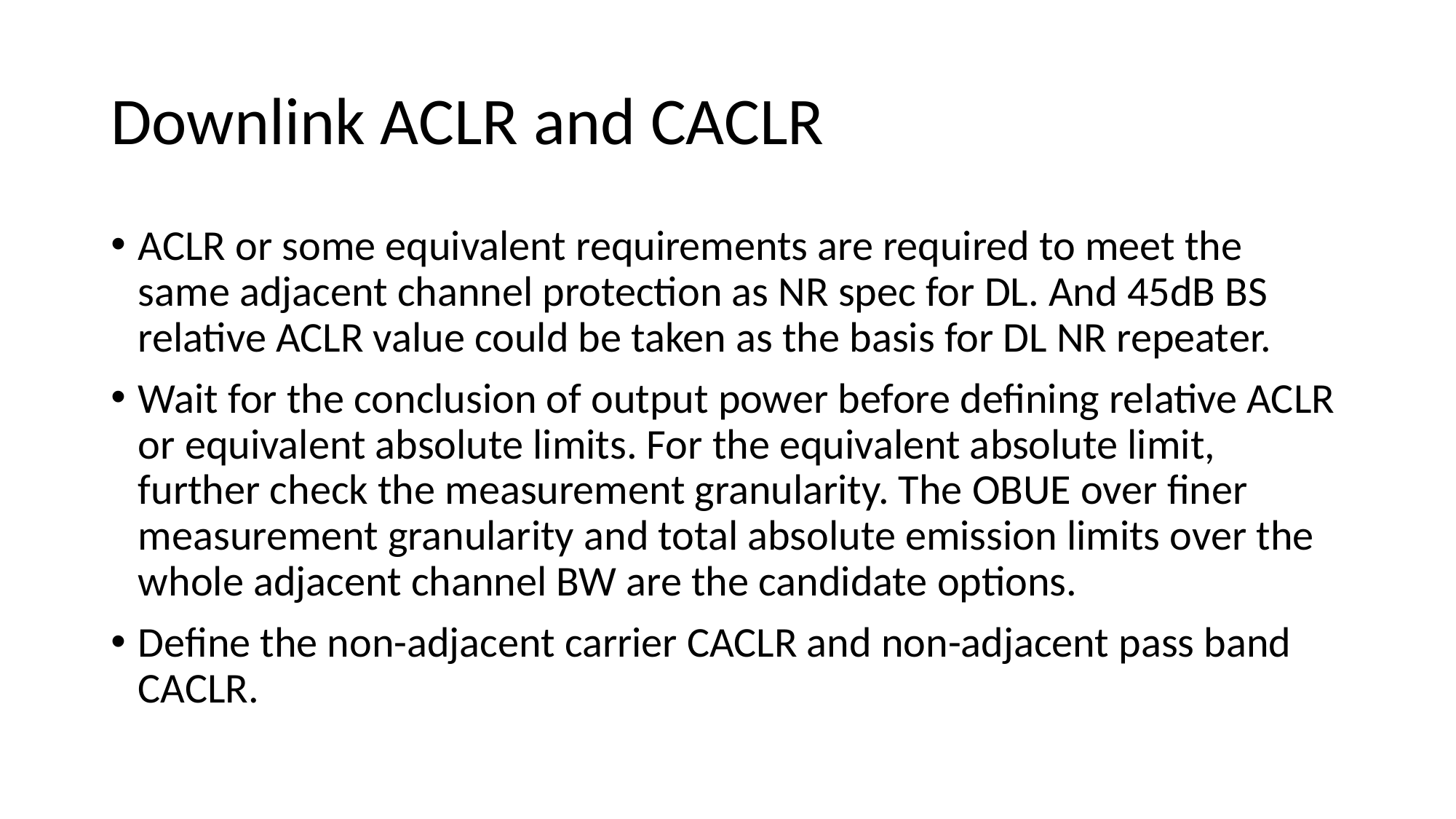

# Downlink ACLR and CACLR
ACLR or some equivalent requirements are required to meet the same adjacent channel protection as NR spec for DL. And 45dB BS relative ACLR value could be taken as the basis for DL NR repeater.
Wait for the conclusion of output power before defining relative ACLR or equivalent absolute limits. For the equivalent absolute limit, further check the measurement granularity. The OBUE over finer measurement granularity and total absolute emission limits over the whole adjacent channel BW are the candidate options.
Define the non-adjacent carrier CACLR and non-adjacent pass band CACLR.